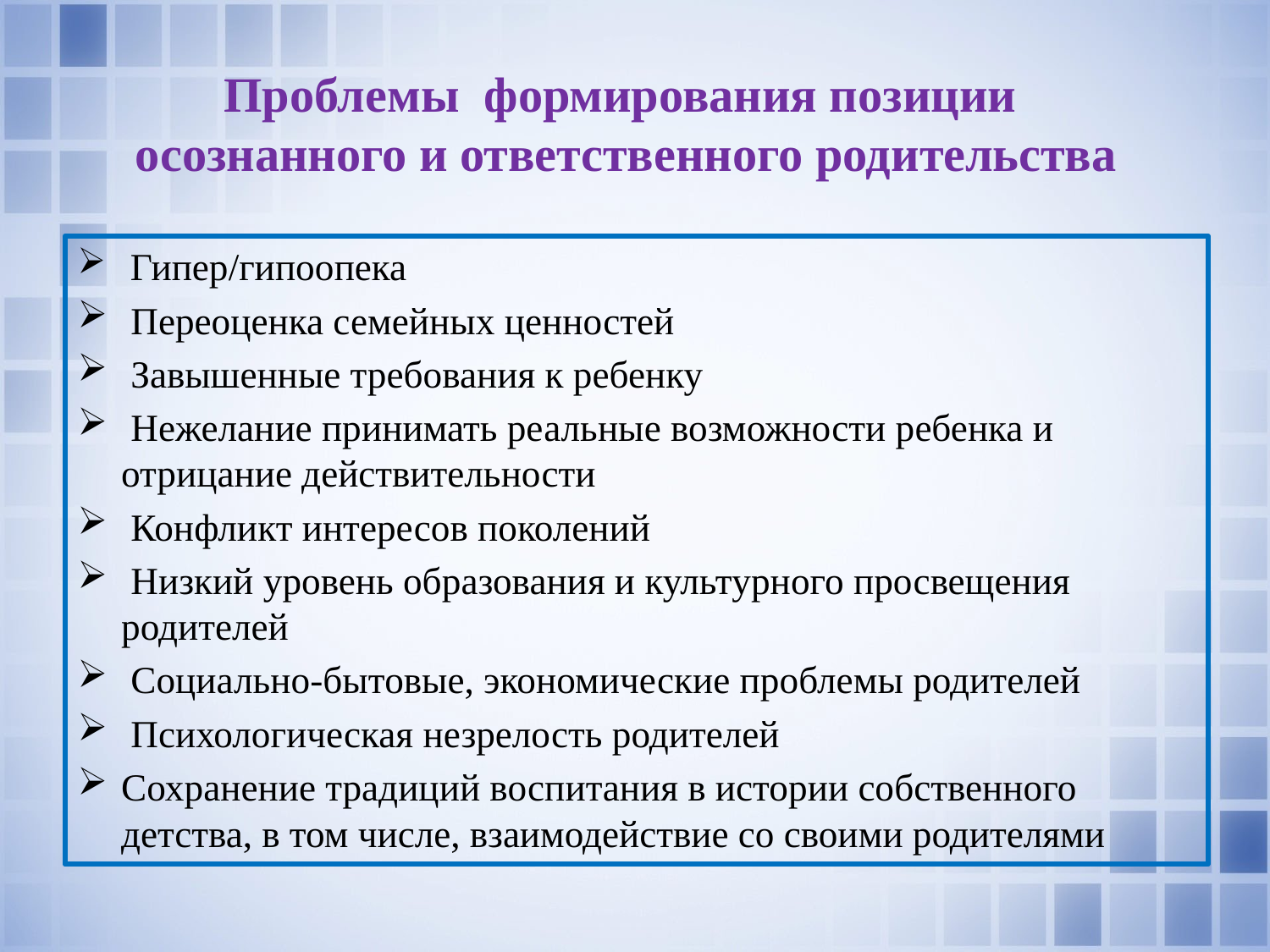

Проблемы  формирования позиции
 осознанного и ответственного родительства
 Гипер/гипоопека
 Переоценка семейных ценностей
 Завышенные требования к ребенку
 Нежелание принимать реальные возможности ребенка и отрицание действительности
 Конфликт интересов поколений
 Низкий уровень образования и культурного просвещения родителей
 Социально-бытовые, экономические проблемы родителей
 Психологическая незрелость родителей
Сохранение традиций воспитания в истории собственного детства, в том числе, взаимодействие со своими родителями